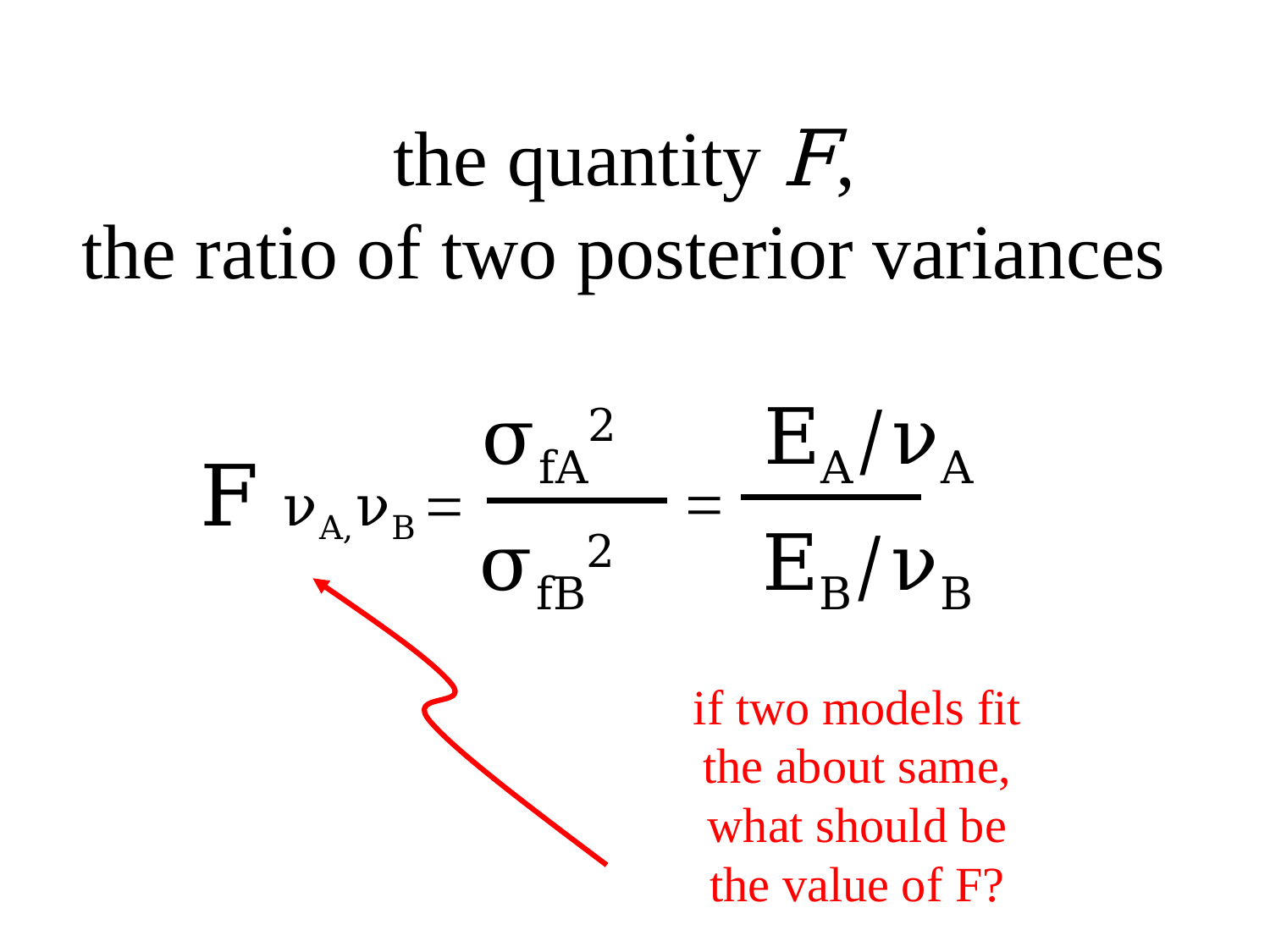

# the quantity F, the ratio of two posterior variances
σfA2      EA/νA
F νA,νB
=
=
σfB2      EB/νB

if two models fit the about same,
what should be the value of F?